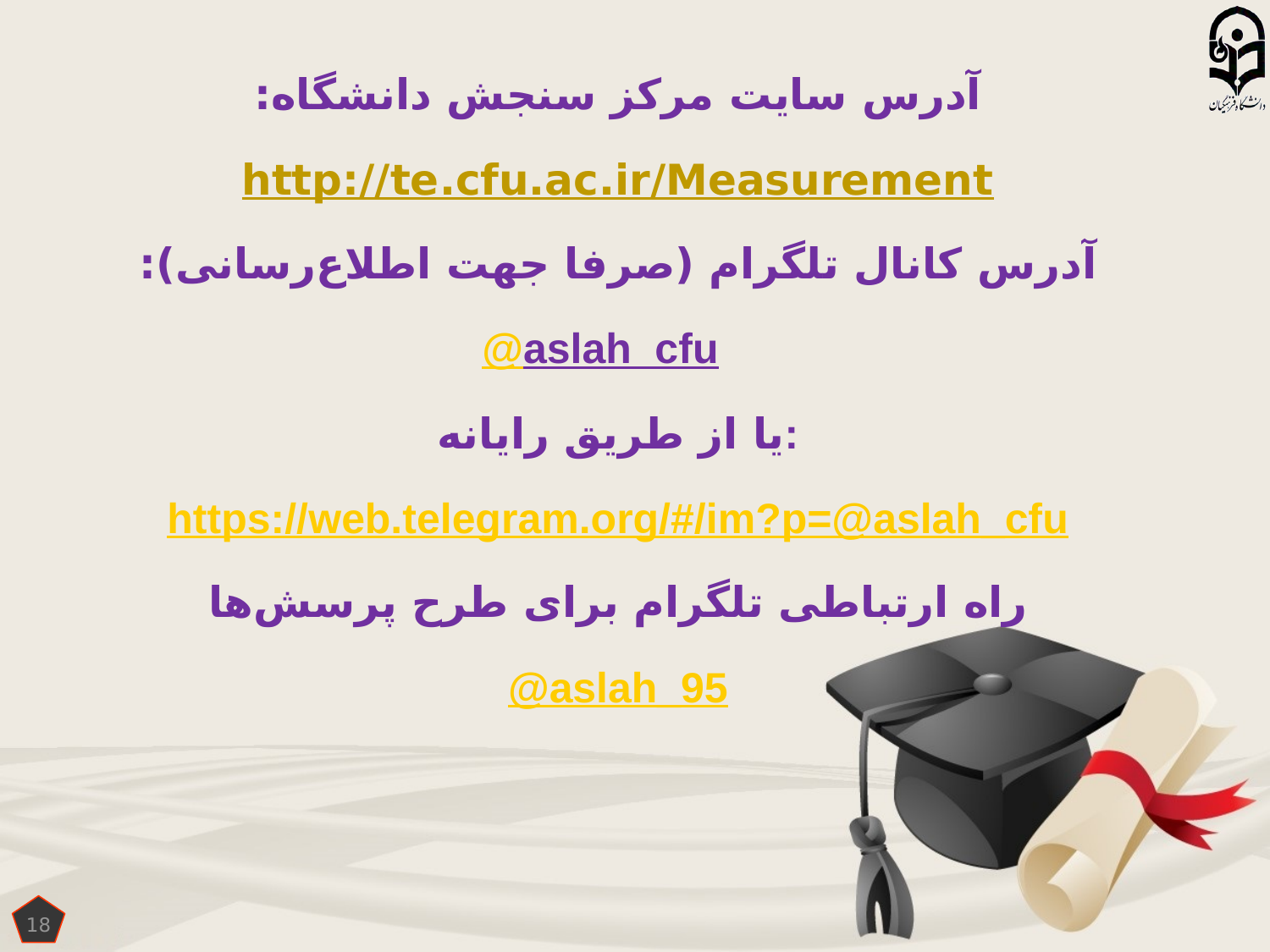

آدرس سایت مرکز سنجش دانشگاه:
http://te.cfu.ac.ir/Measurement
آدرس کانال تلگرام (صرفا جهت اطلاع‌رسانی):
@aslah_cfu
یا از طریق رایانه:
https://web.telegram.org/#/im?p=@aslah_cfu
راه ارتباطی تلگرام برای طرح پرسش‌ها
@aslah_95